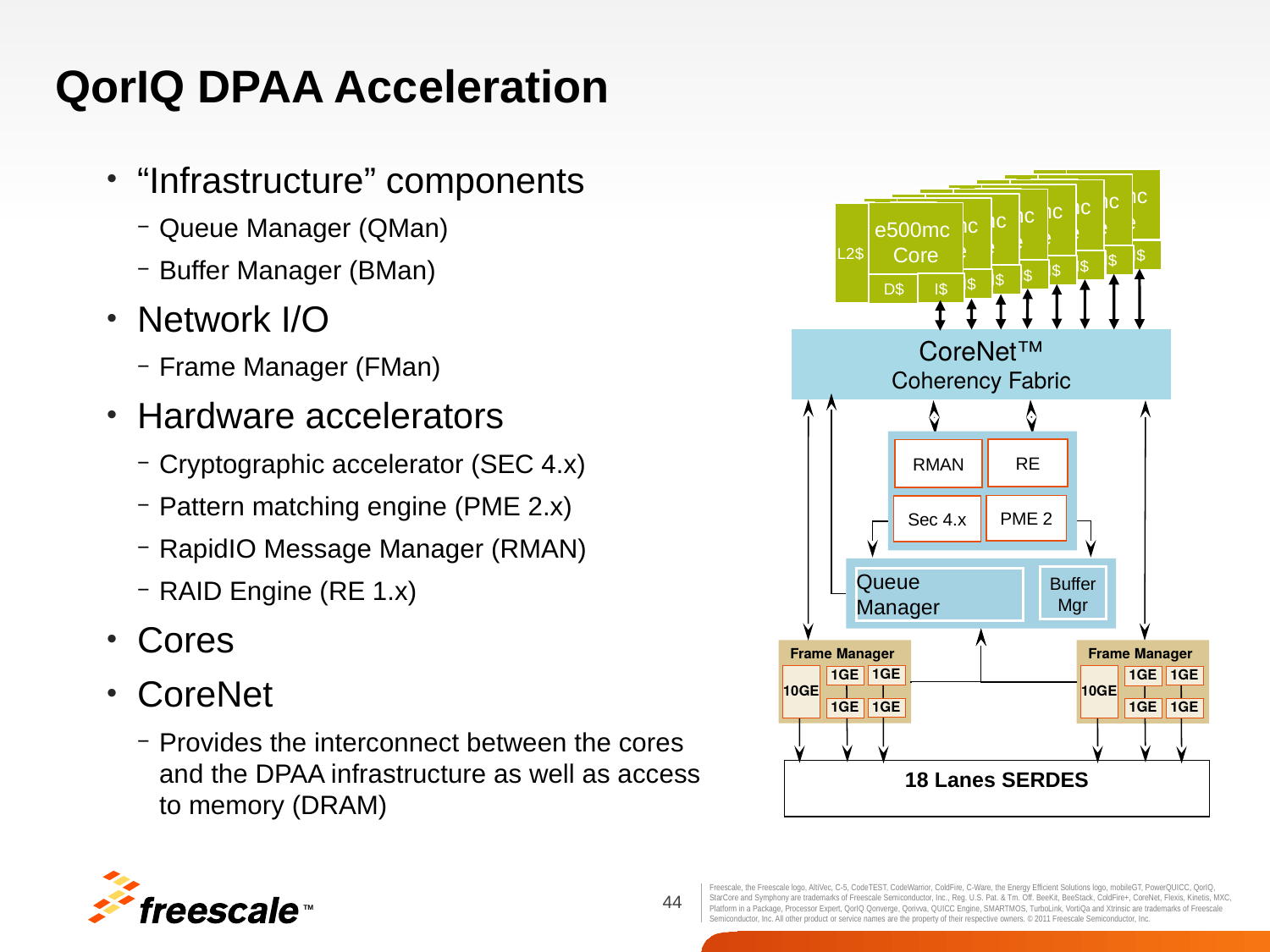

QorIQ DPAA Acceleration
“Infrastructure” components
Queue Manager (QMan)
Buffer Manager (BMan)
Network I/O
Frame Manager (FMan)
Hardware accelerators
Cryptographic accelerator (SEC 4.x)
Pattern matching engine (PME 2.x)
RapidIO Message Manager (RMAN)
RAID Engine (RE 1.x)
Cores
CoreNet
Provides the interconnect between the cores and the DPAA infrastructure as well as access to memory (DRAM)
I$
L2$
e500mc
Core

D$
I$
D$
I$
D$
I$
L2$
e500mc
Core

D$
I$
D$
I$
D$
I$
L2$
e500mc
Core

D$
I$
D$
I$
D$
I$
L2$
e500mc
Core

D$
I$
D$
I$
D$
I$
L2$
e500mc
Core

D$
I$
D$
I$
D$
I$
L2$
e500mc
Core

D$
I$
D$
I$
D$
I$
L2$
e500mc
Core

D$
I$
D$
I$
D$
I$
L2$
e500mc
Core

D$
I$
D$
I$
D$

CoreNet™
Coherency Fabric

RE
RMAN
PME 2
Sec 4.x

Buffer
Mgr
Queue
Manager

Frame Manager
10GE
1GE
1GE

1GE
1GE

Frame Manager
10GE
1GE
1GE

1GE
1GE
18 Lanes SERDES